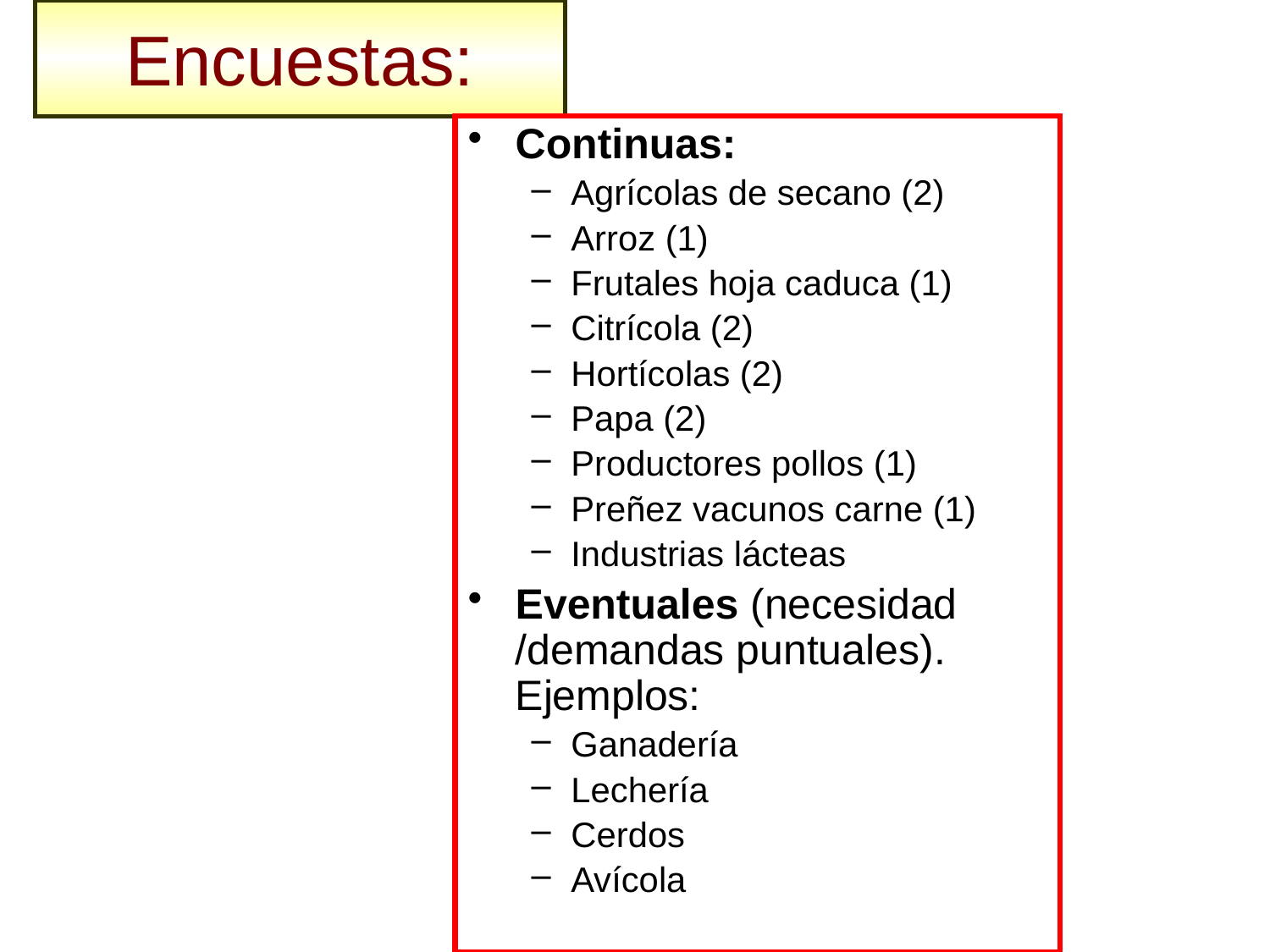

# Encuestas:
Continuas:
Agrícolas de secano (2)
Arroz (1)
Frutales hoja caduca (1)
Citrícola (2)
Hortícolas (2)
Papa (2)
Productores pollos (1)
Preñez vacunos carne (1)
Industrias lácteas
Eventuales (necesidad /demandas puntuales). Ejemplos:
Ganadería
Lechería
Cerdos
Avícola